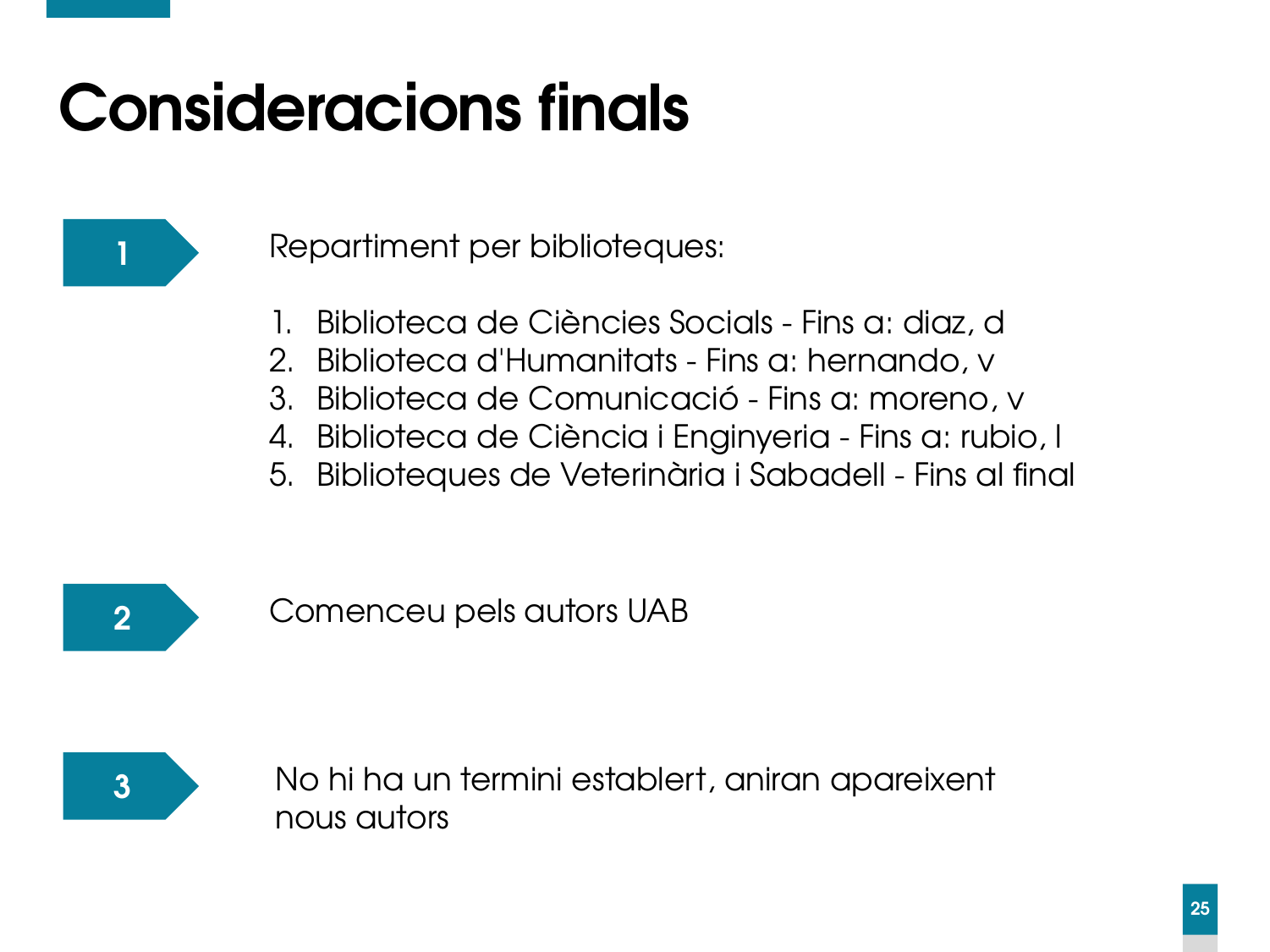

# Consideracions finals
1
Repartiment per biblioteques:

Biblioteca de Ciències Socials - Fins a: diaz, d
Biblioteca d'Humanitats - Fins a: hernando, v
Biblioteca de Comunicació - Fins a: moreno, v
Biblioteca de Ciència i Enginyeria - Fins a: rubio, l
Biblioteques de Veterinària i Sabadell - Fins al final

2
Comenceu pels autors UAB

3
No hi ha un termini establert, aniran apareixent nous autors